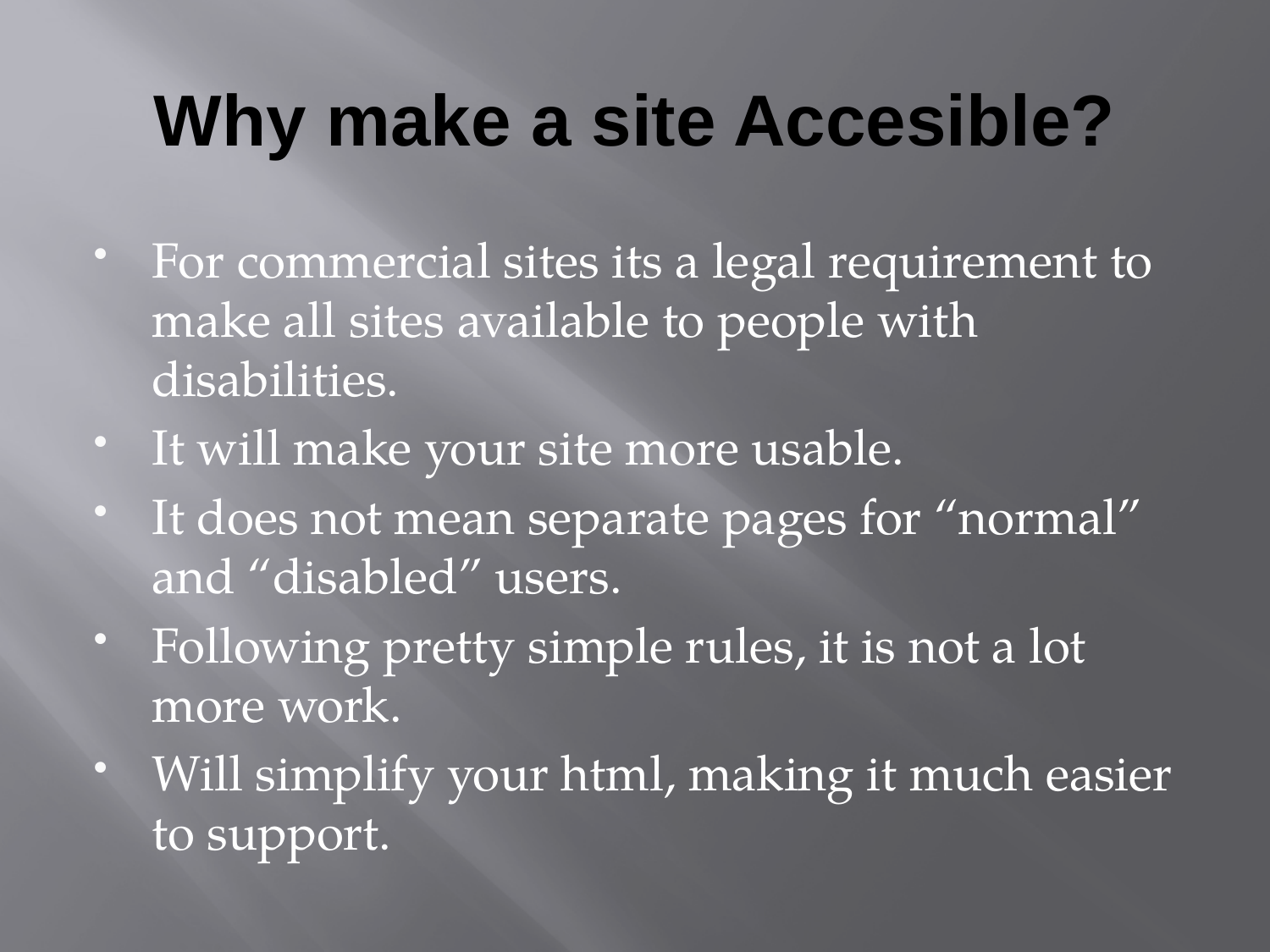

# Why make a site Accesible?
For commercial sites its a legal requirement to make all sites available to people with disabilities.
It will make your site more usable.
It does not mean separate pages for “normal” and “disabled” users.
Following pretty simple rules, it is not a lot more work.
Will simplify your html, making it much easier to support.